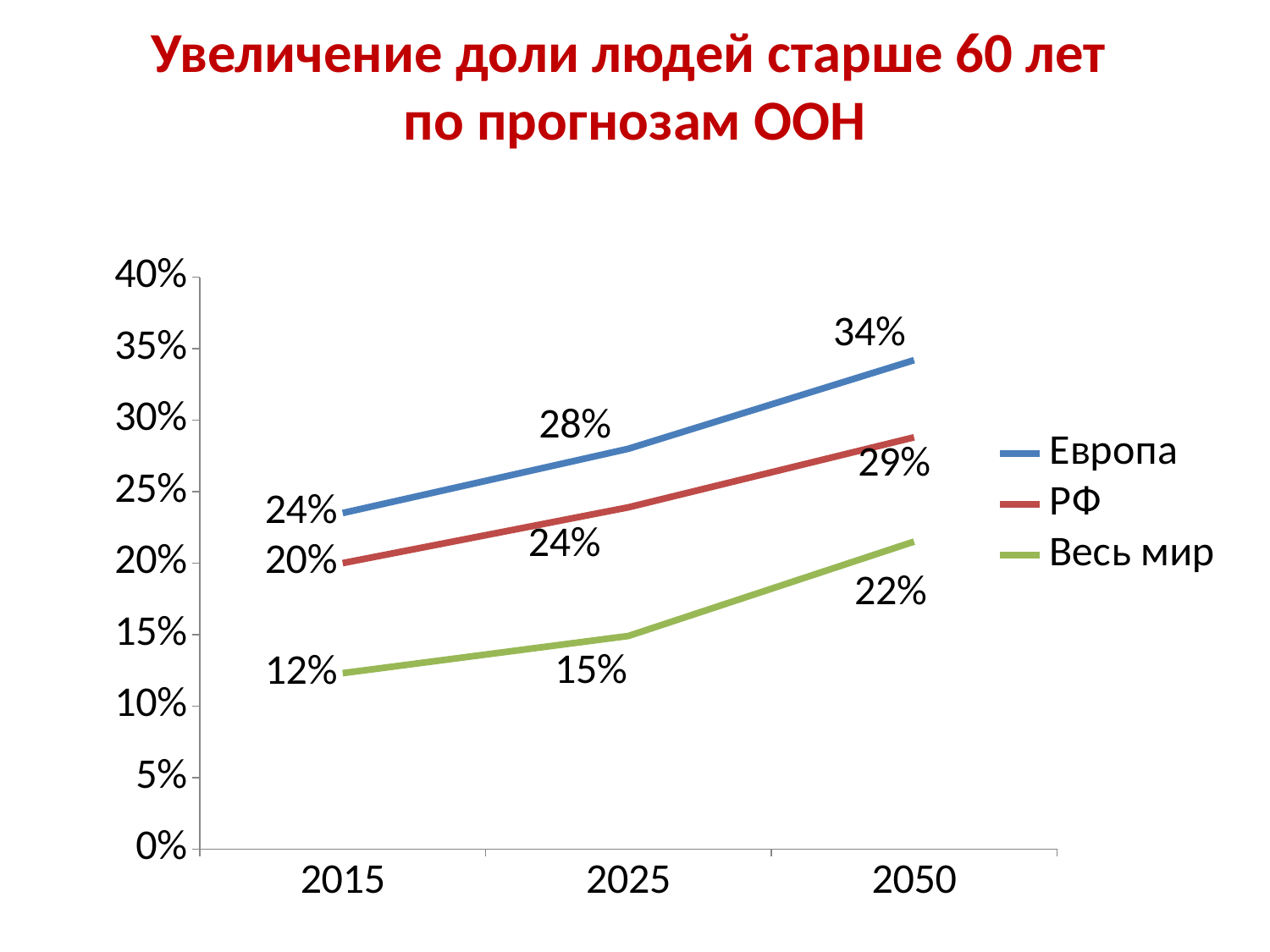

# Увеличение доли людей старше 60 лет по прогнозам ООН

### Chart

| Category |  |  |  |
|---|---|---|---|
| 2015 | 0.23500000000000001 | 0.2 | 0.12300000000000011 |
| 2025 | 0.2800000000000001 | 0.2390000000000002 | 0.14900000000000022 |
| 2050 | 0.3420000000000001 | 0.2880000000000003 | 0.21500000000000022 |